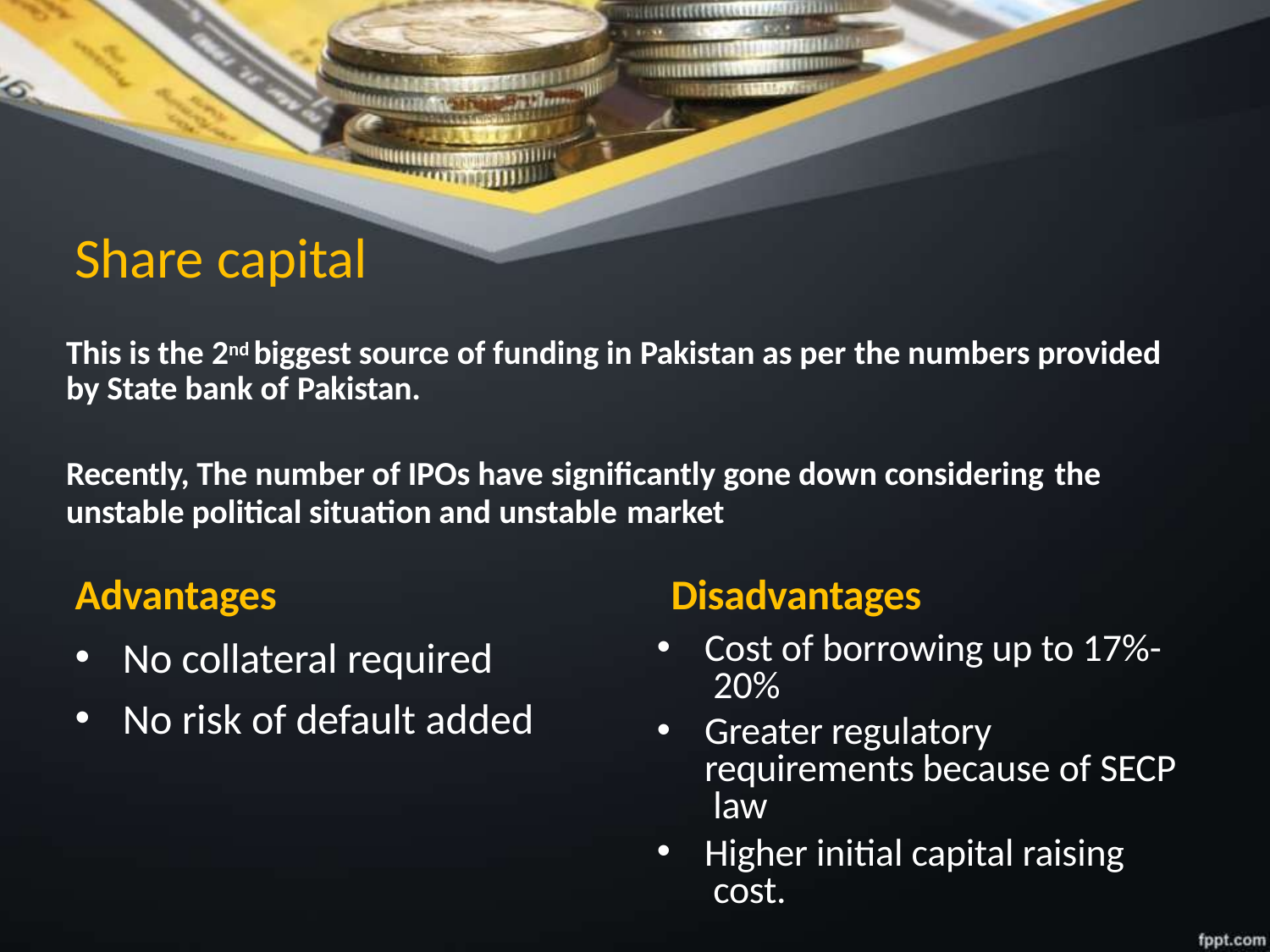

# Share capital
This is the 2nd biggest source of funding in Pakistan as per the numbers provided  by State bank of Pakistan.

Recently, The number of IPOs have significantly gone down considering the
unstable political situation and unstable market

Advantages	Disadvantages
No collateral required
No risk of default added
Cost of borrowing up to 17%-  20%
Greater regulatory  requirements because of SECP  law
Higher initial capital raising  cost.